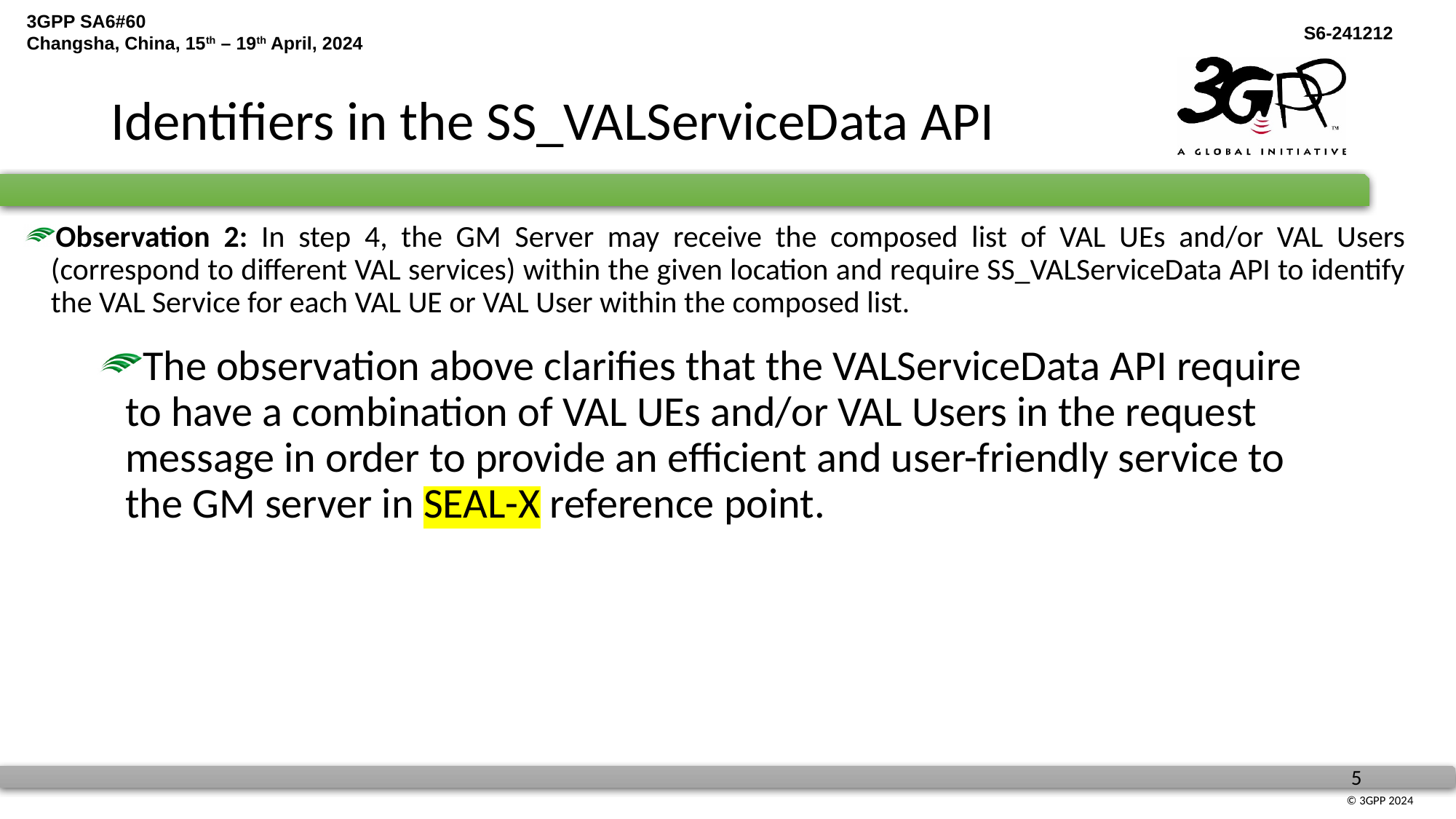

# Identifiers in the SS_VALServiceData API
Observation 2: In step 4, the GM Server may receive the composed list of VAL UEs and/or VAL Users (correspond to different VAL services) within the given location and require SS_VALServiceData API to identify the VAL Service for each VAL UE or VAL User within the composed list.
The observation above clarifies that the VALServiceData API require to have a combination of VAL UEs and/or VAL Users in the request message in order to provide an efficient and user-friendly service to the GM server in SEAL-X reference point.